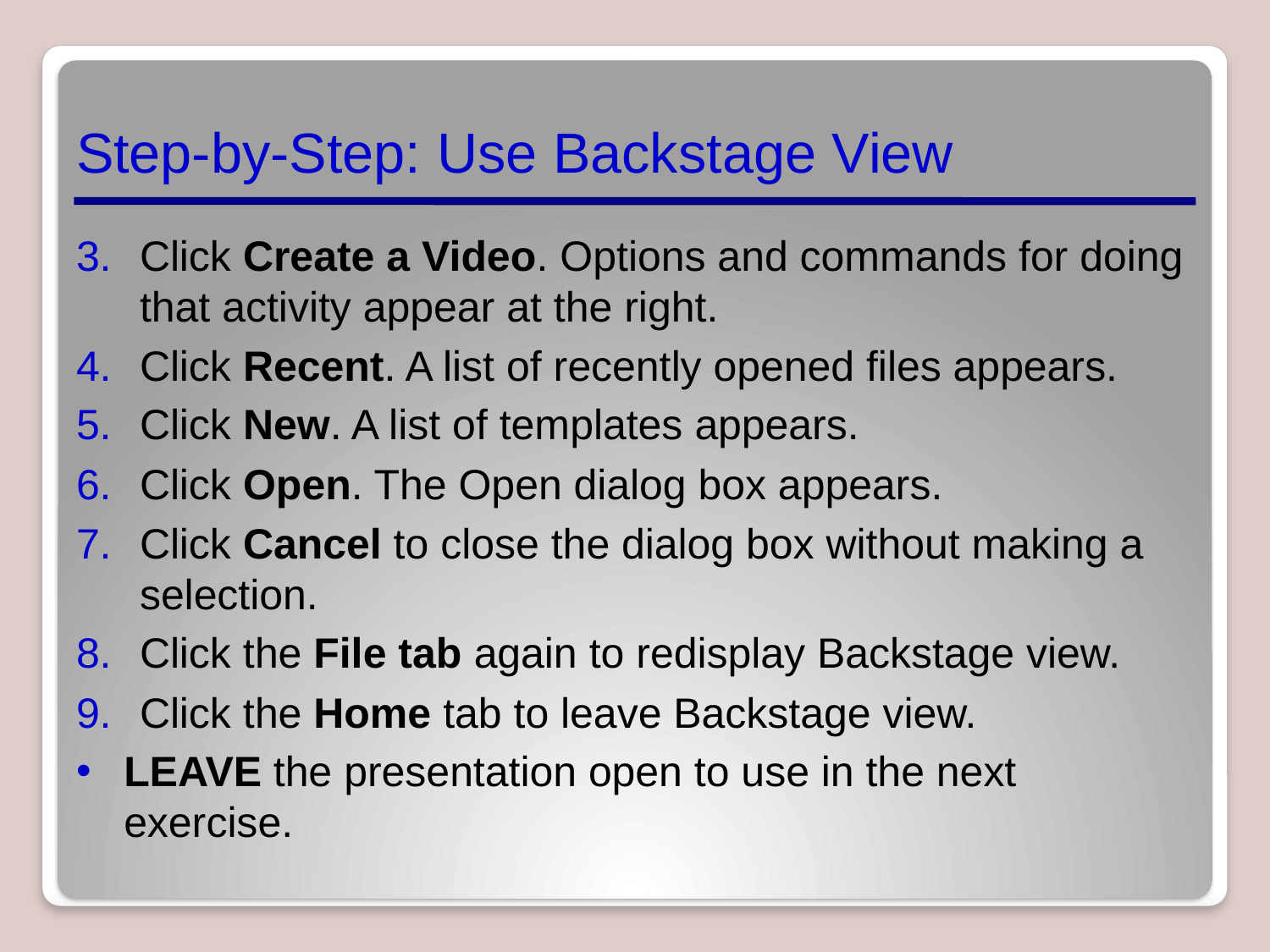

# Step-by-Step: Use Backstage View
Click Create a Video. Options and commands for doing that activity appear at the right.
Click Recent. A list of recently opened files appears.
Click New. A list of templates appears.
Click Open. The Open dialog box appears.
Click Cancel to close the dialog box without making a selection.
Click the File tab again to redisplay Backstage view.
Click the Home tab to leave Backstage view.
LEAVE the presentation open to use in the next exercise.